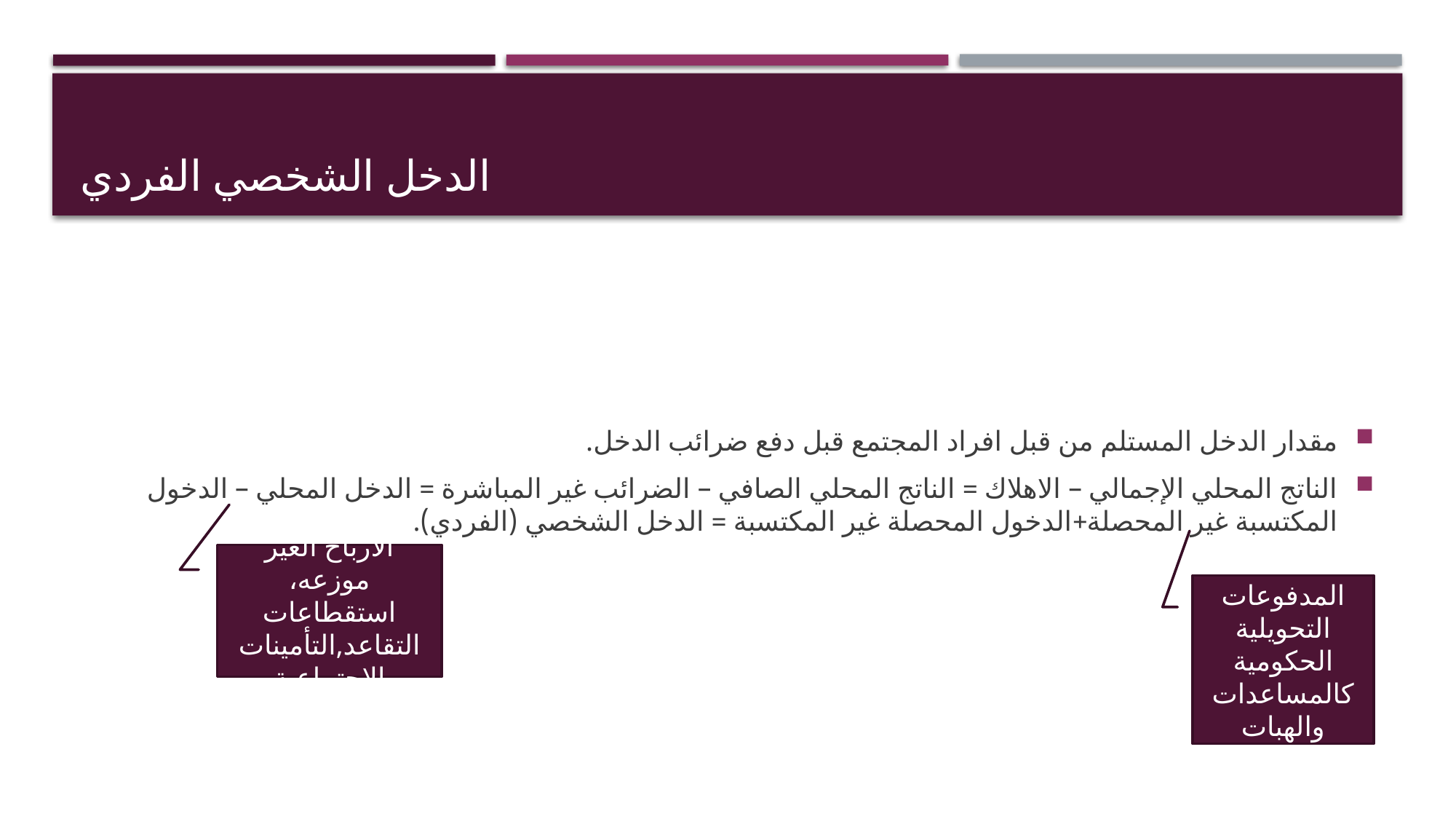

# الدخل الشخصي الفردي
مقدار الدخل المستلم من قبل افراد المجتمع قبل دفع ضرائب الدخل.
الناتج المحلي الإجمالي – الاهلاك = الناتج المحلي الصافي – الضرائب غير المباشرة = الدخل المحلي – الدخول المكتسبة غير المحصلة+الدخول المحصلة غير المكتسبة = الدخل الشخصي (الفردي).
الأرباح الغير موزعه، استقطاعات التقاعد,التأمينات الاجتماعية
المدفوعات التحويلية الحكومية كالمساعدات والهبات